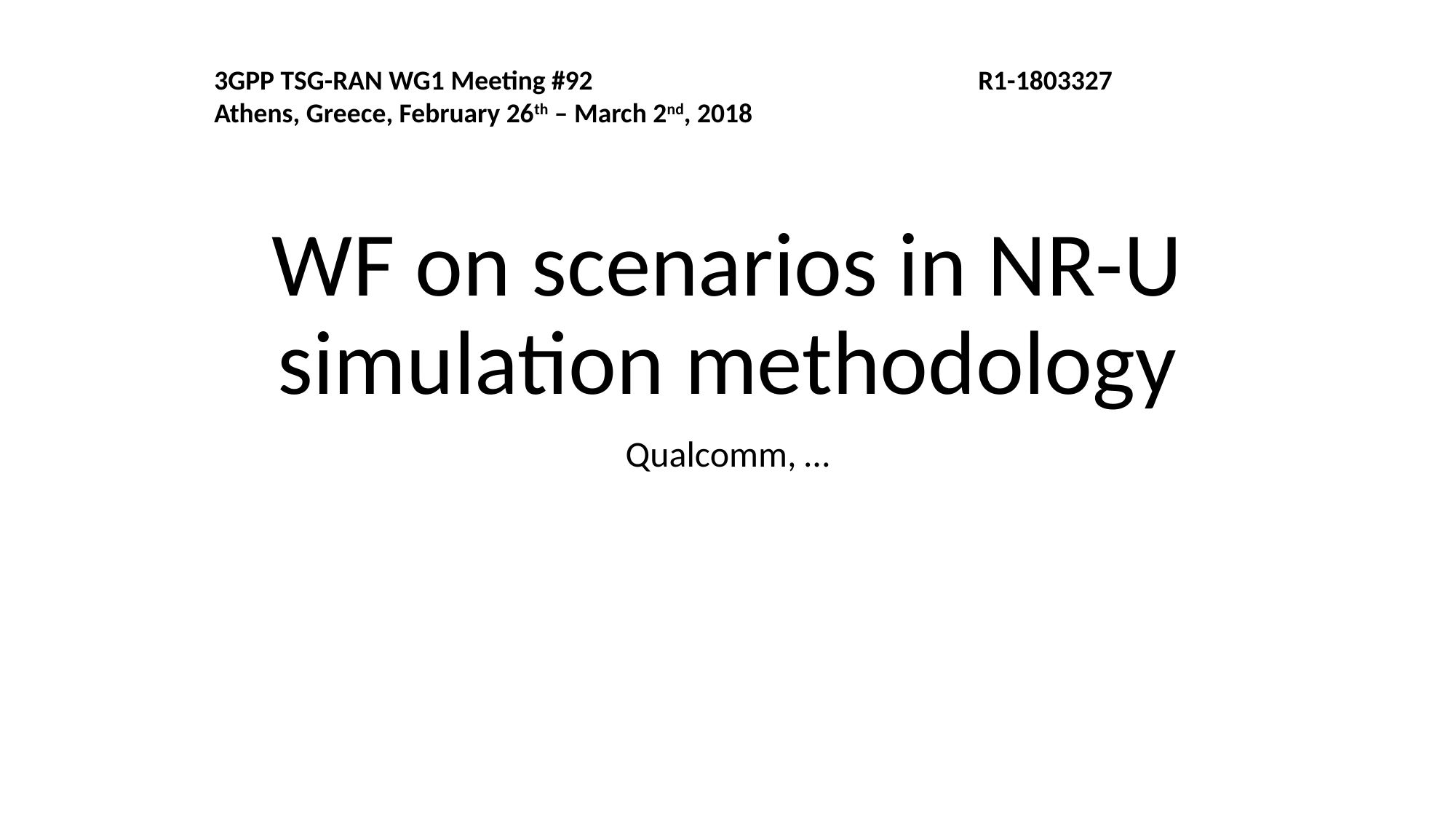

3GPP TSG-RAN WG1 Meeting #92			        	R1-1803327
Athens, Greece, February 26th – March 2nd, 2018
# WF on scenarios in NR-U simulation methodology
Qualcomm, …